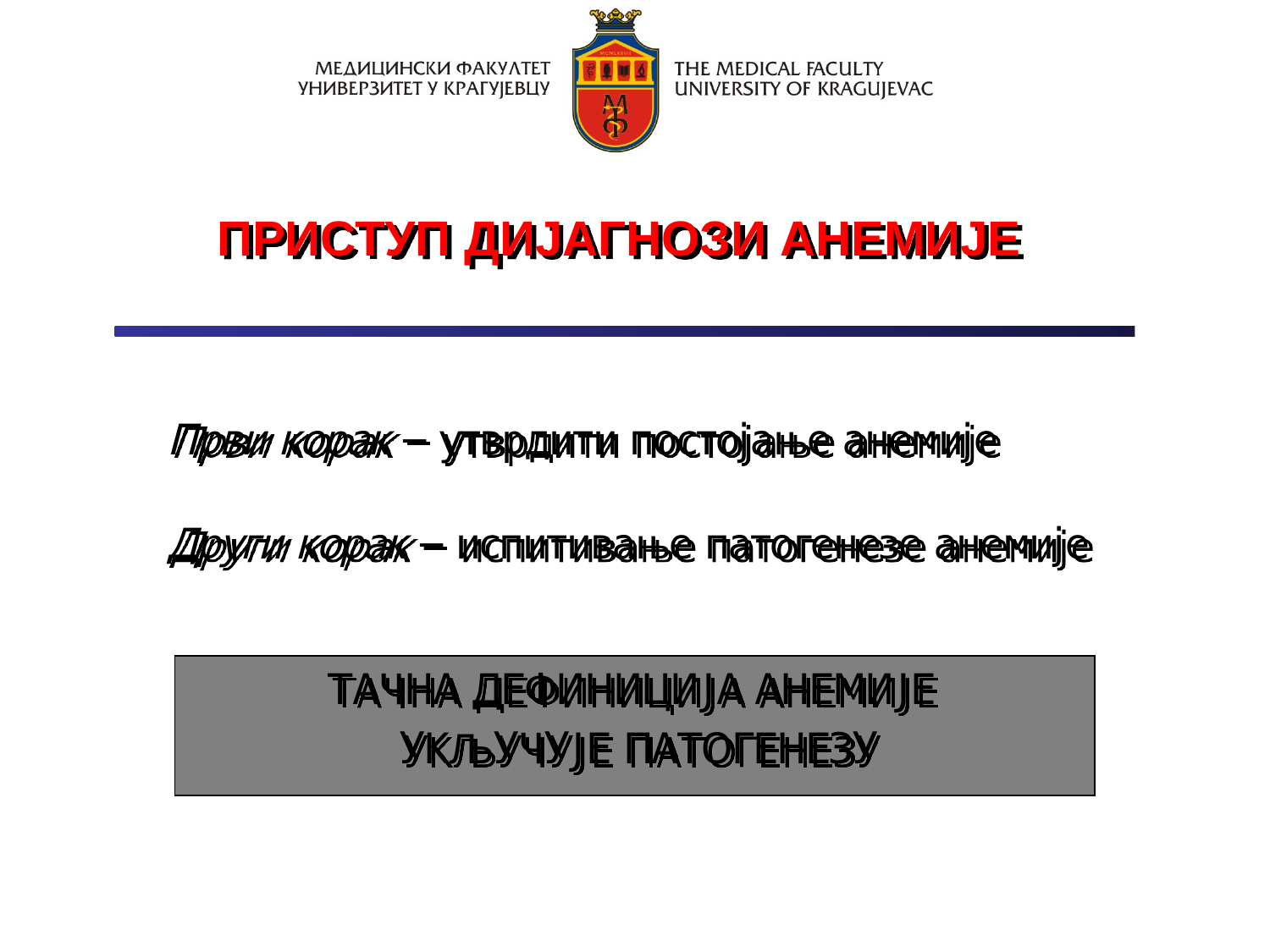

ПРИСТУП ДИЈАГНОЗИ АНЕМИЈЕ

Први корак – утврдити постојање анемије

Други корак – испитивање патогенезе анемије

ТАЧНА ДЕФИНИЦИЈА АНЕМИЈЕ
УКЉУЧУЈЕ ПАТОГЕНЕЗУ